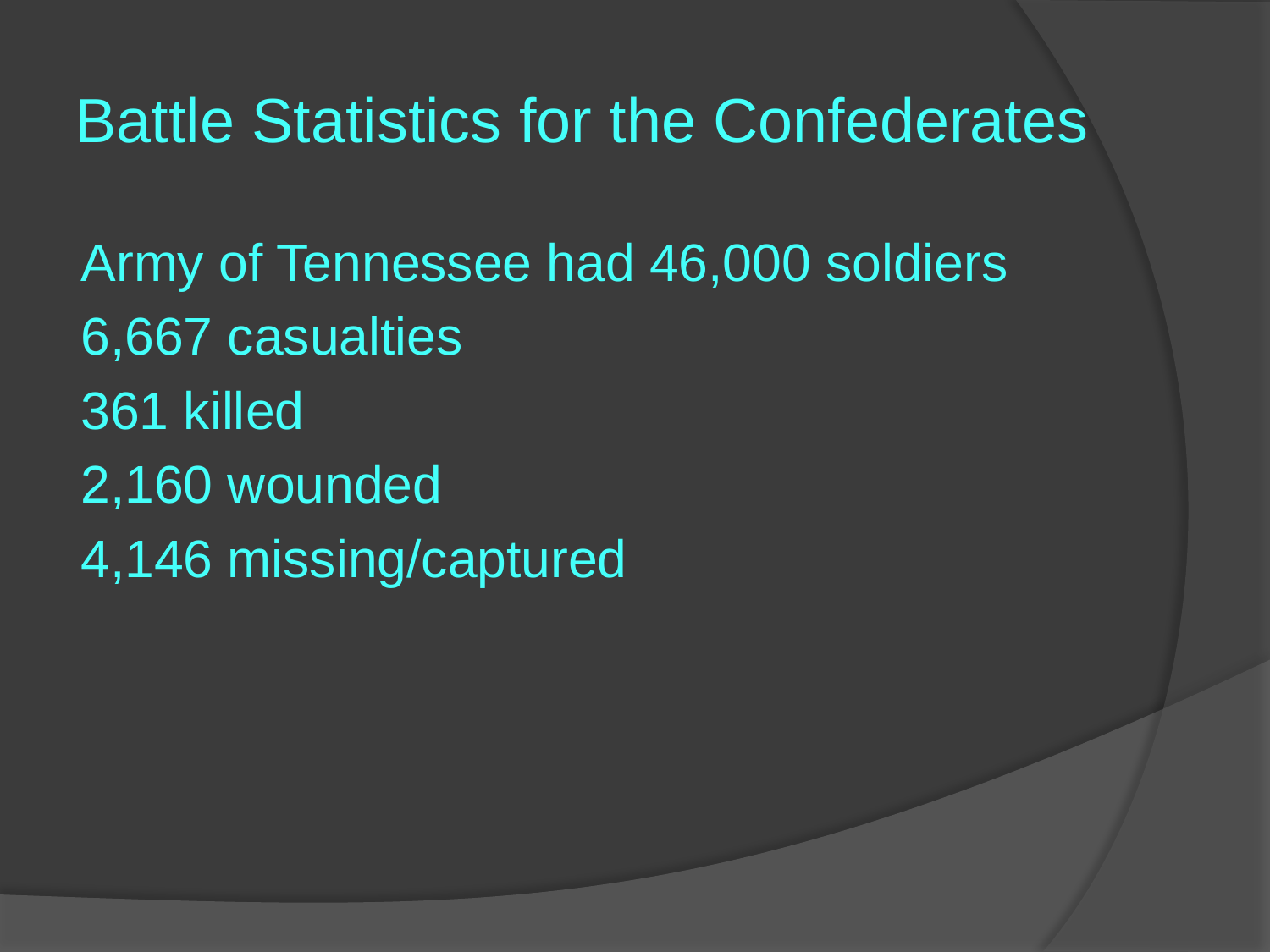

# Battle Statistics for the Confederates
Army of Tennessee had 46,000 soldiers
6,667 casualties
361 killed
2,160 wounded
4,146 missing/captured